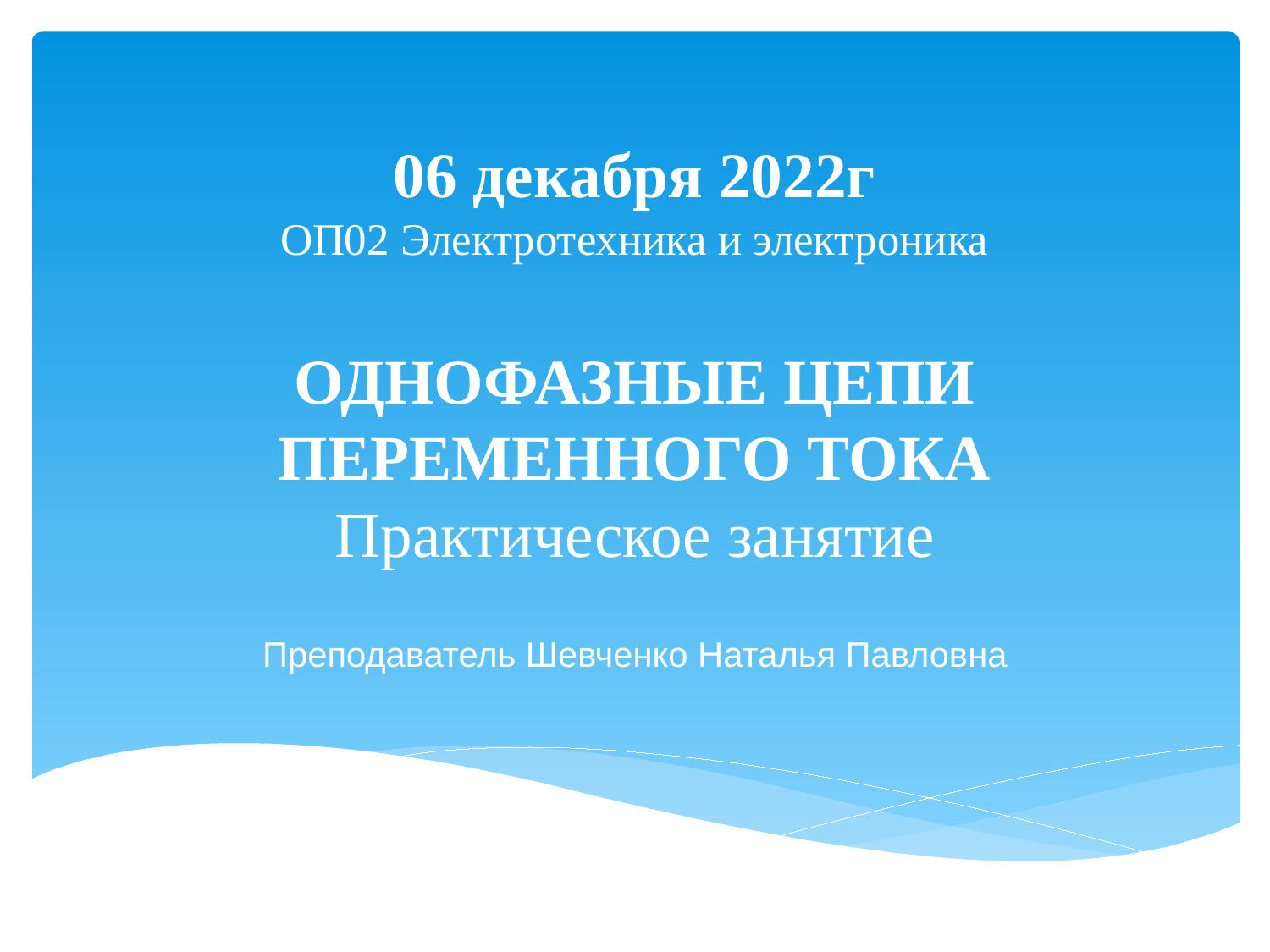

# 06 декабря 2022г ОП02 Электротехника и электроника ОДНОФАЗНЫЕ ЦЕПИ ПЕРЕМЕННОГО ТОКА Практическое занятие
Преподаватель Шевченко Наталья Павловна